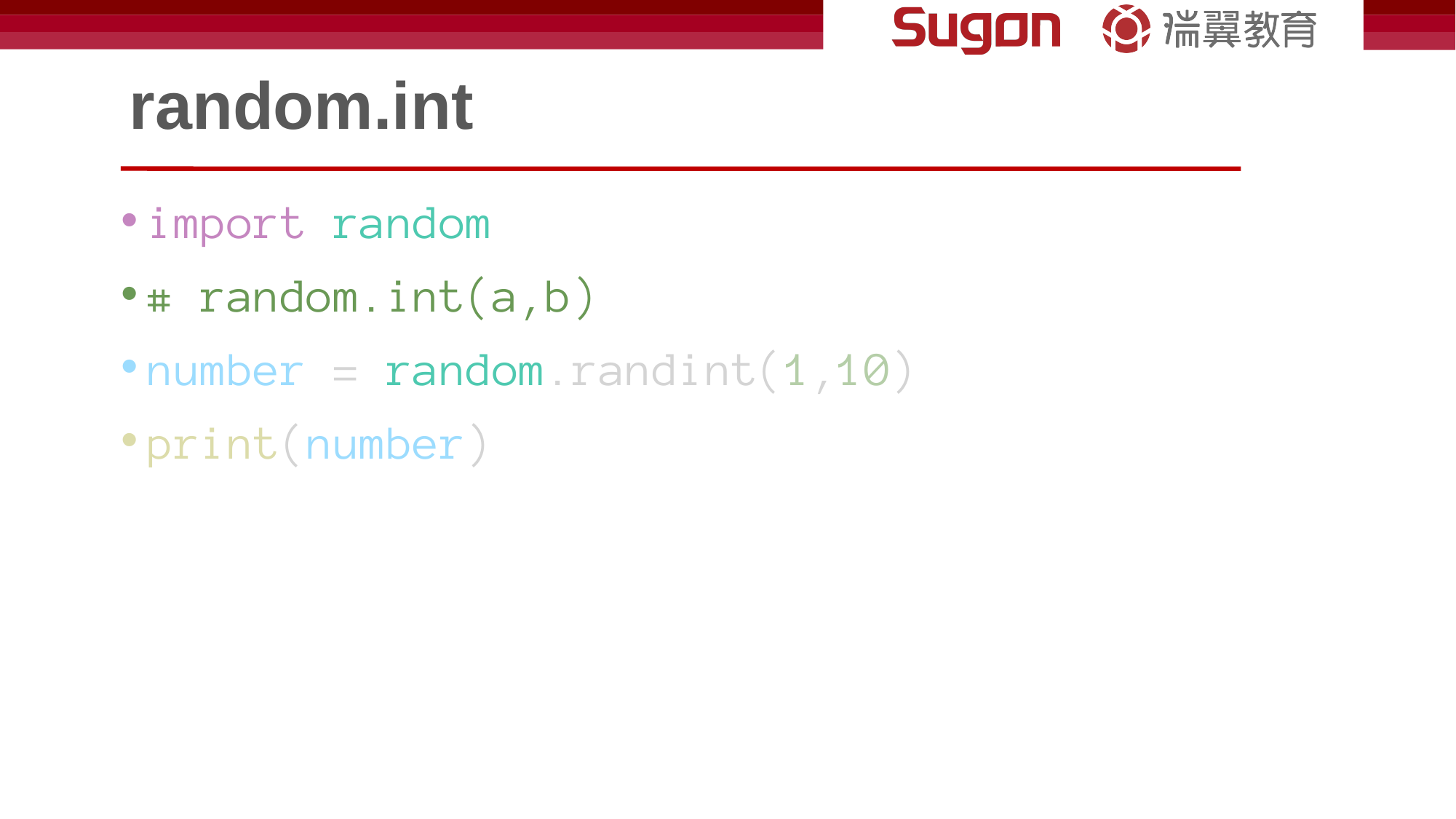

# random.int
import random
# random.int(a,b)
number = random.randint(1,10)
print(number)